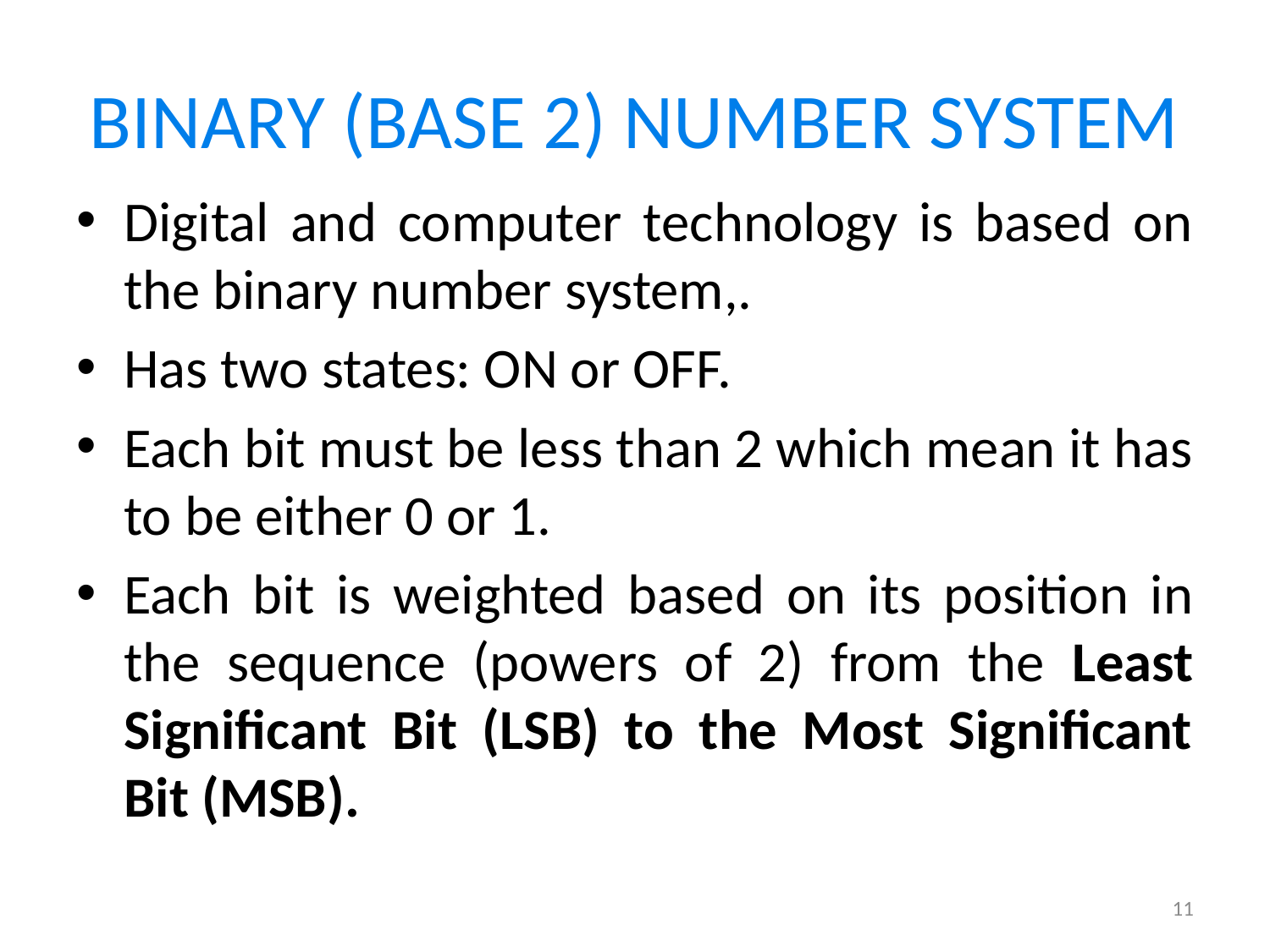

# BINARY (BASE 2) NUMBER SYSTEM
Digital and computer technology is based on the binary number system,.
Has two states: ON or OFF.
Each bit must be less than 2 which mean it has to be either 0 or 1.
Each bit is weighted based on its position in the sequence (powers of 2) from the Least Significant Bit (LSB) to the Most Significant Bit (MSB).

11